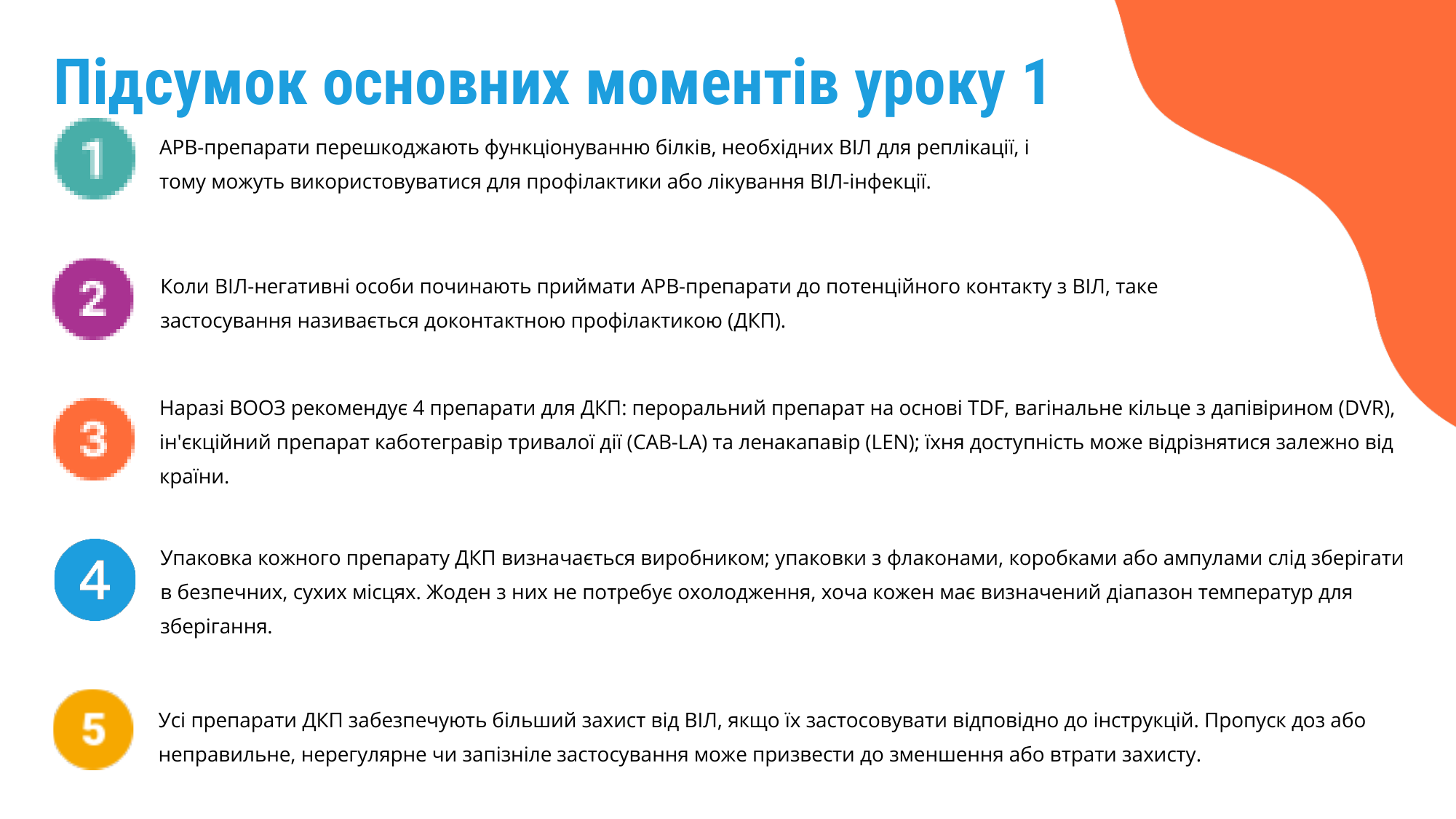

Підсумок основних моментів уроку 1

АРВ-препарати перешкоджають функціонуванню білків, необхідних ВІЛ для реплікації, і тому можуть використовуватися для профілактики або лікування ВІЛ-інфекції.

Коли ВІЛ-негативні особи починають приймати АРВ-препарати до потенційного контакту з ВІЛ, таке застосування називається доконтактною профілактикою (ДКП).
Наразі ВООЗ рекомендує 4 препарати для ДКП: пероральний препарат на основі TDF, вагінальне кільце з дапівірином (DVR), ін'єкційний препарат каботегравір тривалої дії (CAB-LA) та ленакапавір (LEN); їхня доступність може відрізнятися залежно від країни.

Упаковка кожного препарату ДКП визначається виробником; упаковки з флаконами, коробками або ампулами слід зберігати в безпечних, сухих місцях. Жоден з них не потребує охолодження, хоча кожен має визначений діапазон температур для зберігання.

Усі препарати ДКП забезпечують більший захист від ВІЛ, якщо їх застосовувати відповідно до інструкцій. Пропуск доз або неправильне, нерегулярне чи запізніле застосування може призвести до зменшення або втрати захисту.